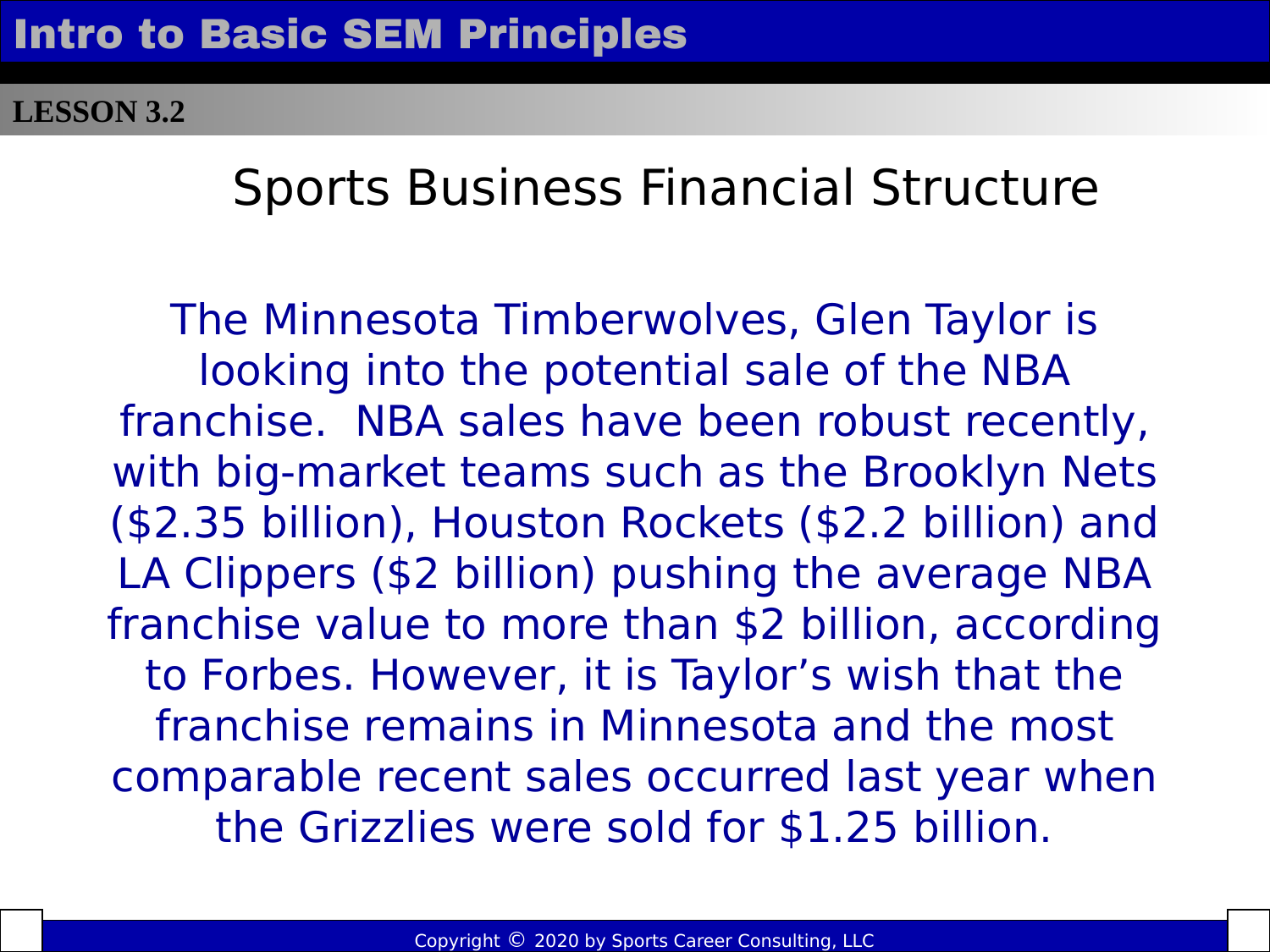

Intro to Basic SEM Principles
LESSON 3.2
Sports Business Financial Structure
The Minnesota Timberwolves, Glen Taylor is looking into the potential sale of the NBA franchise.  NBA sales have been robust recently, with big-market teams such as the Brooklyn Nets ($2.35 billion), Houston Rockets ($2.2 billion) and LA Clippers ($2 billion) pushing the average NBA franchise value to more than $2 billion, according to Forbes. However, it is Taylor’s wish that the franchise remains in Minnesota and the most comparable recent sales occurred last year when the Grizzlies were sold for $1.25 billion.
Copyright © 2020 by Sports Career Consulting, LLC